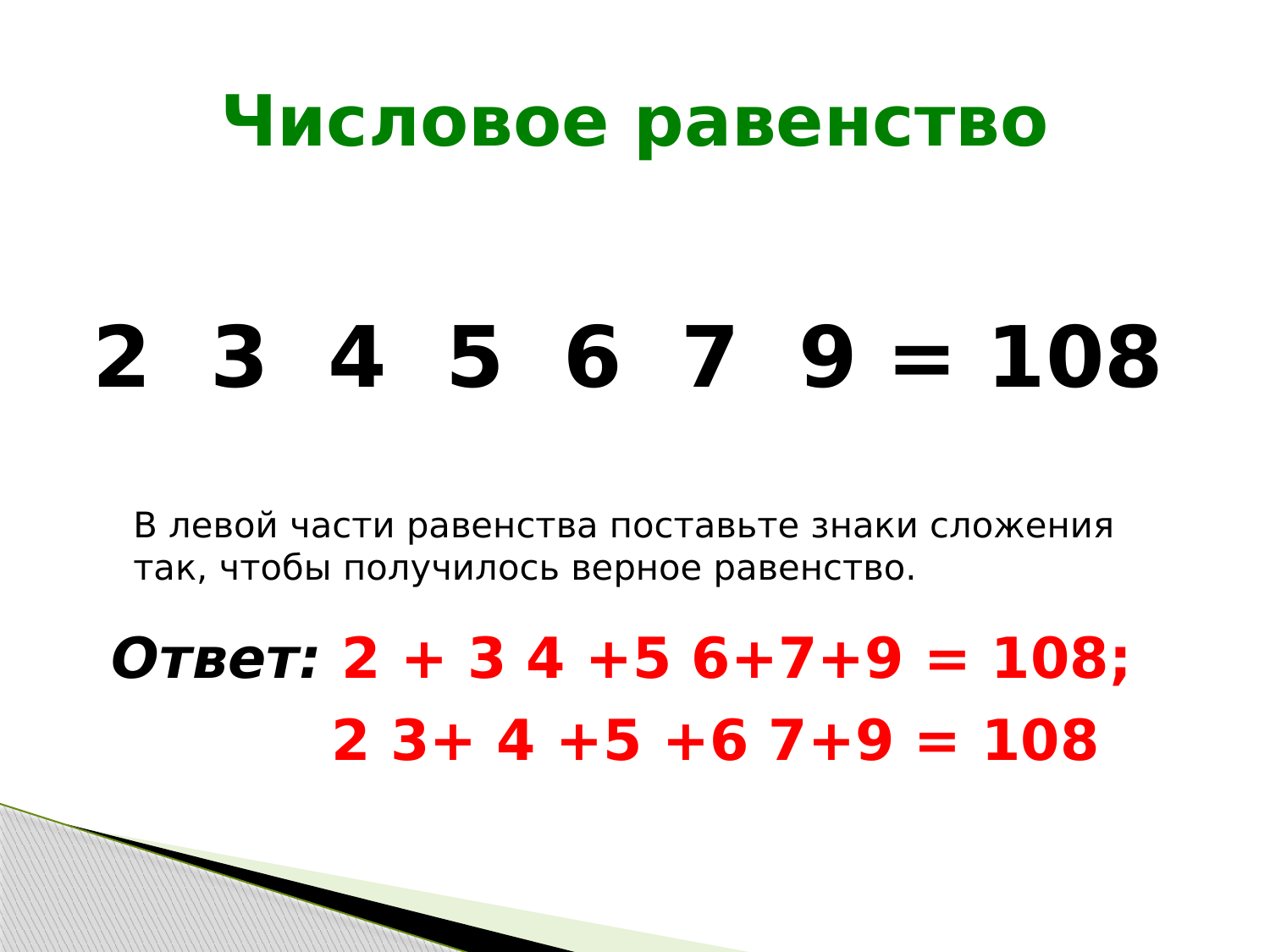

# Числовое равенство
2  3  4  5  6  7  9 = 108

В левой части равенства поставьте знаки сложения так, чтобы получилось верное равенство.
Ответ: 2 + 3 4 +5 6+7+9 = 108;
          2 3+ 4 +5 +6 7+9 = 108